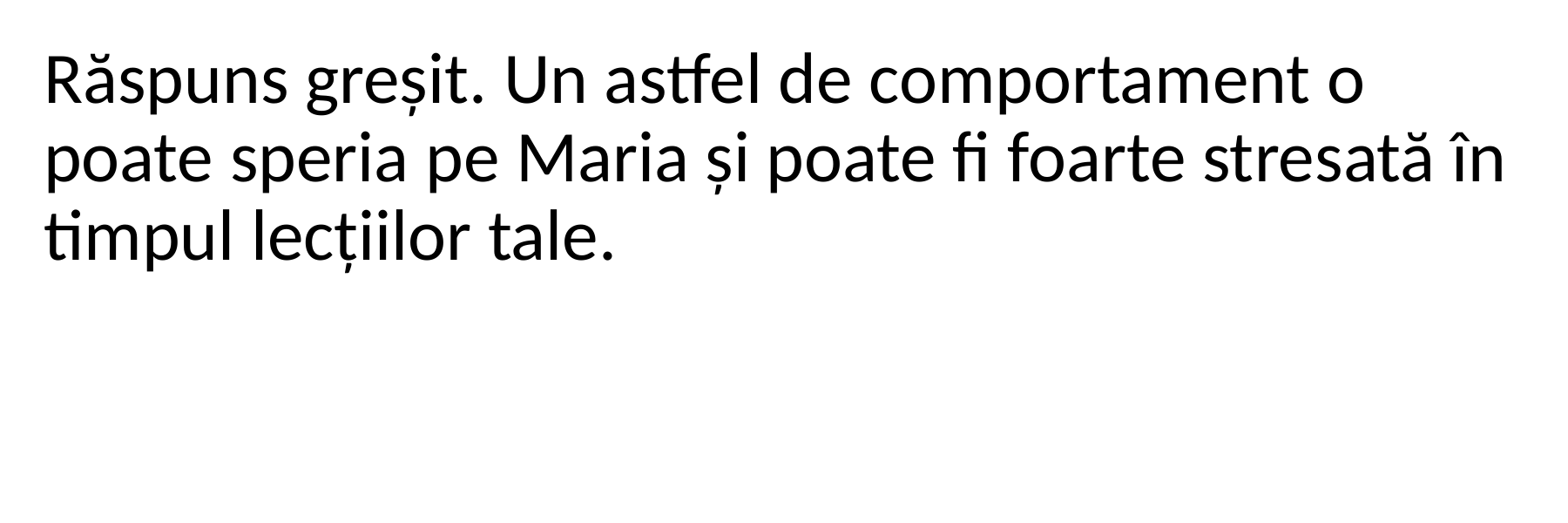

Răspuns greșit. Un astfel de comportament o poate speria pe Maria și poate fi foarte stresată în timpul lecțiilor tale.